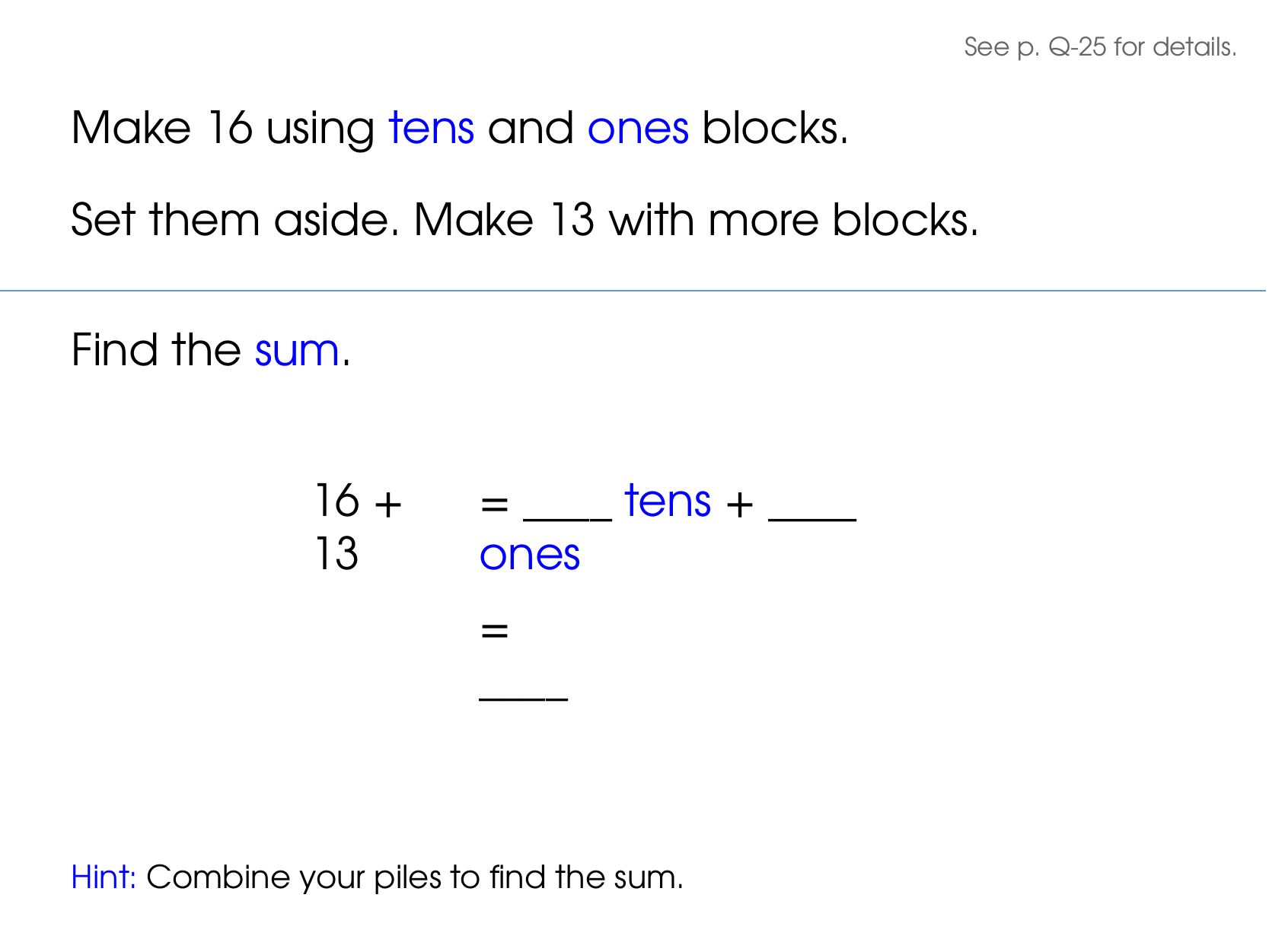

See p. Q-25 for details.
Make 16 using tens and ones blocks.
Set them aside. Make 13 with more blocks.
Find the sum.
16 + 13
= ____ tens + ____ ones
= ____
Hint: Combine your piles to find the sum.